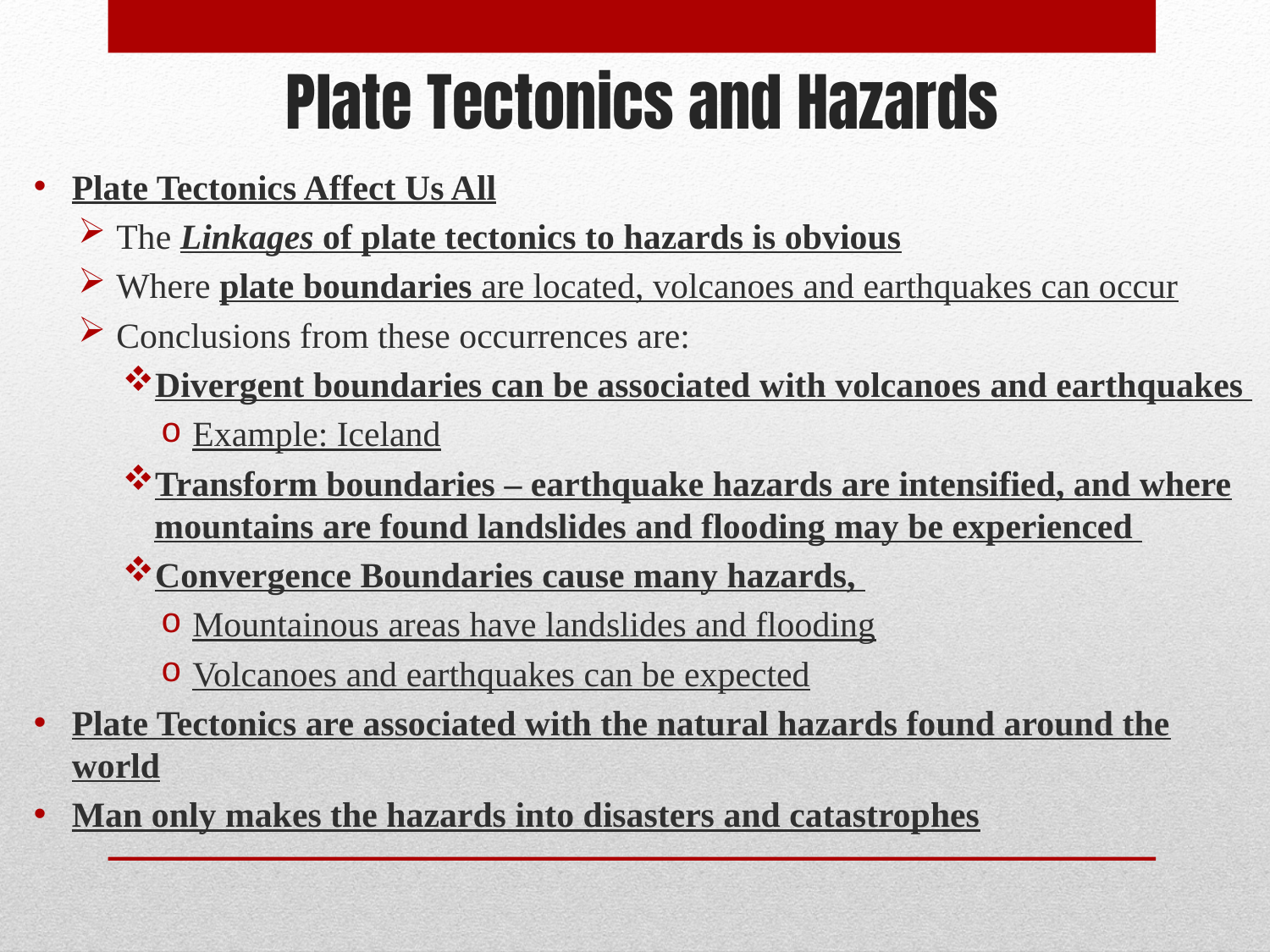

Plate Tectonics and Hazards
Plate Tectonics Affect Us All
The Linkages of plate tectonics to hazards is obvious
Where plate boundaries are located, volcanoes and earthquakes can occur
Conclusions from these occurrences are:
Divergent boundaries can be associated with volcanoes and earthquakes
Example: Iceland
Transform boundaries – earthquake hazards are intensified, and where mountains are found landslides and flooding may be experienced
Convergence Boundaries cause many hazards,
Mountainous areas have landslides and flooding
Volcanoes and earthquakes can be expected
Plate Tectonics are associated with the natural hazards found around the world
Man only makes the hazards into disasters and catastrophes